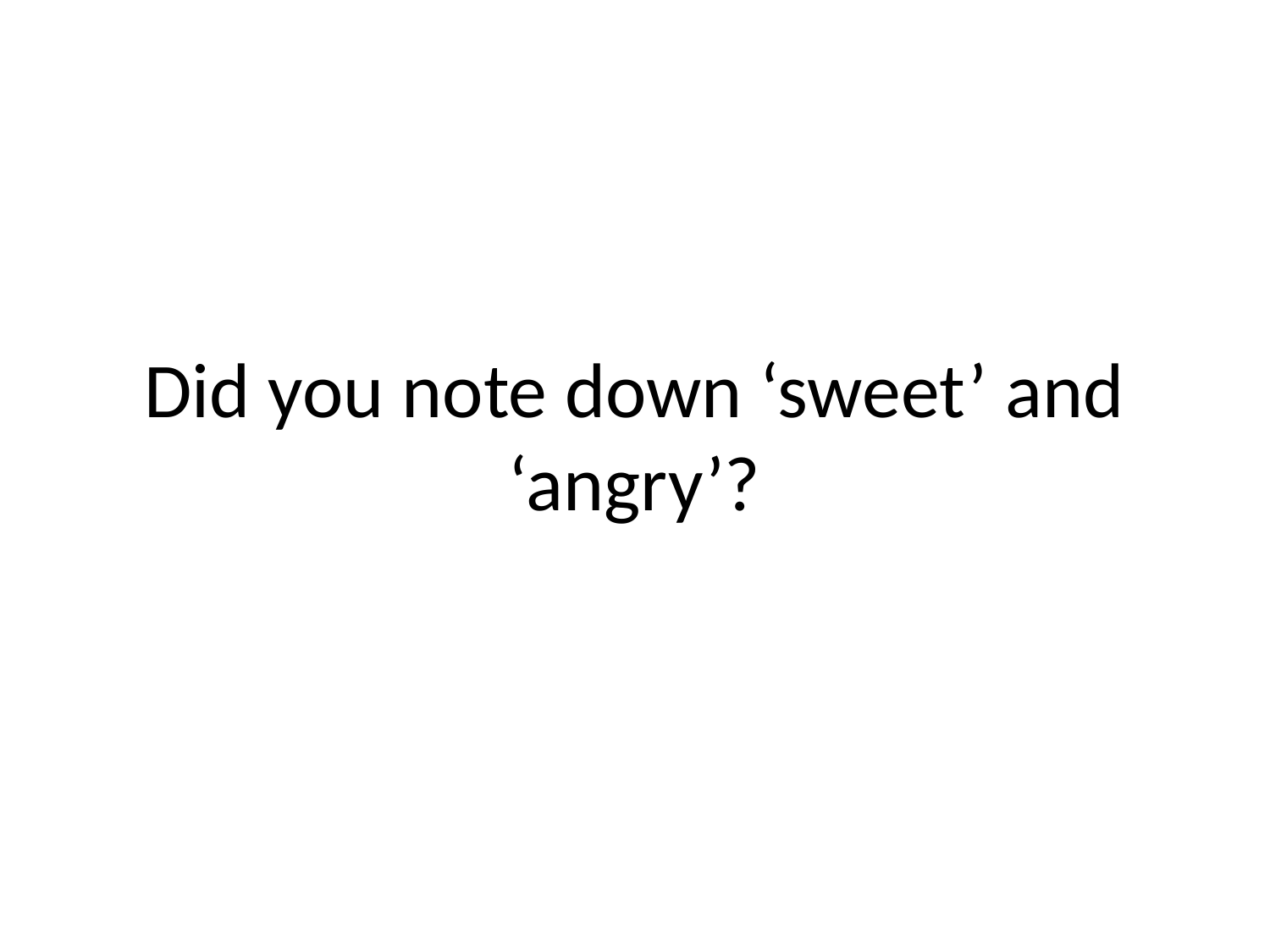

# Did you note down ‘sweet’ and ‘angry’?